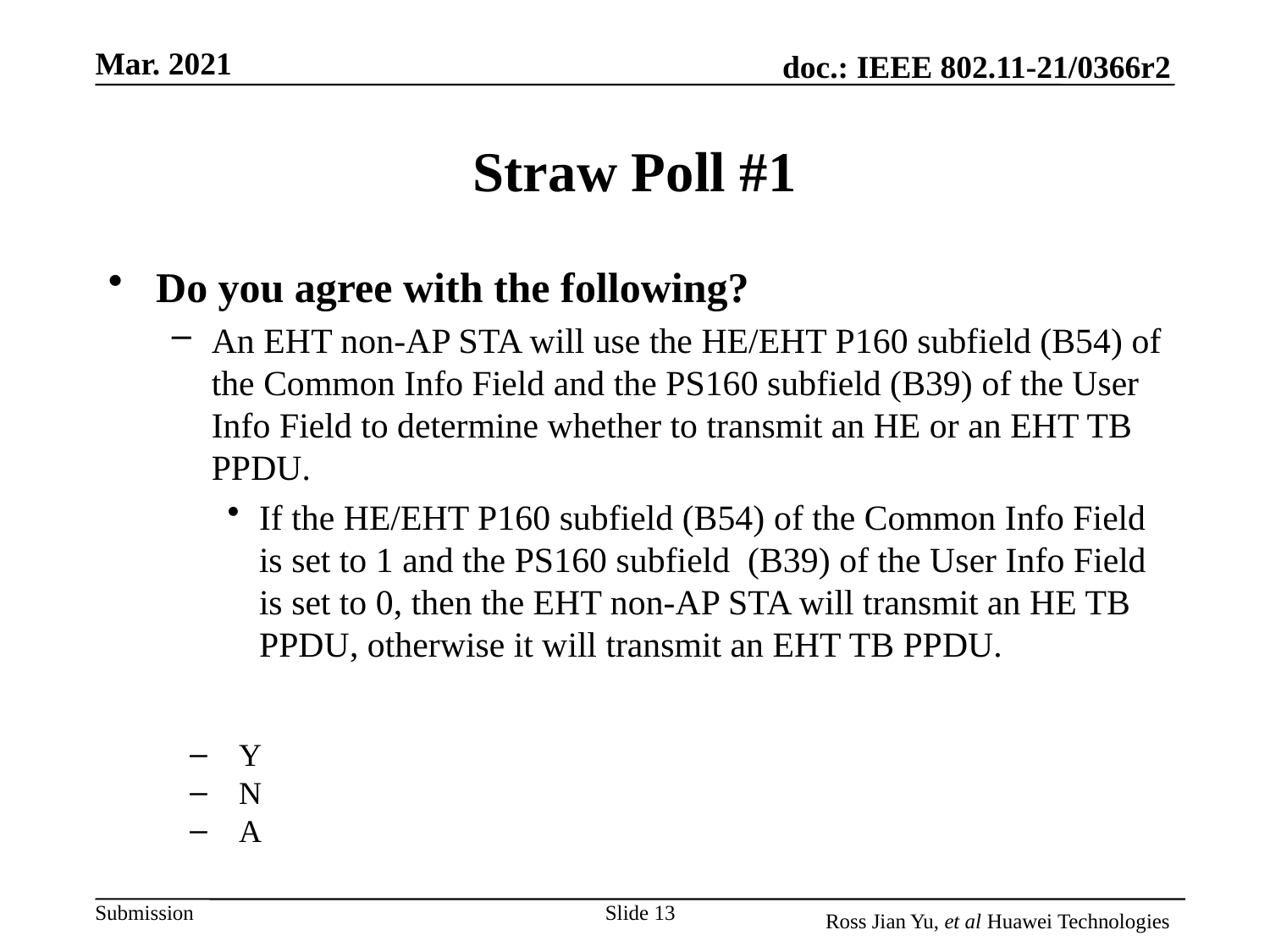

# Straw Poll #1
Do you agree with the following?
An EHT non-AP STA will use the HE/EHT P160 subfield (B54) of the Common Info Field and the PS160 subfield (B39) of the User Info Field to determine whether to transmit an HE or an EHT TB PPDU.
If the HE/EHT P160 subfield (B54) of the Common Info Field is set to 1 and the PS160 subfield  (B39) of the User Info Field is set to 0, then the EHT non-AP STA will transmit an HE TB PPDU, otherwise it will transmit an EHT TB PPDU.
Y
N
A
Slide 13